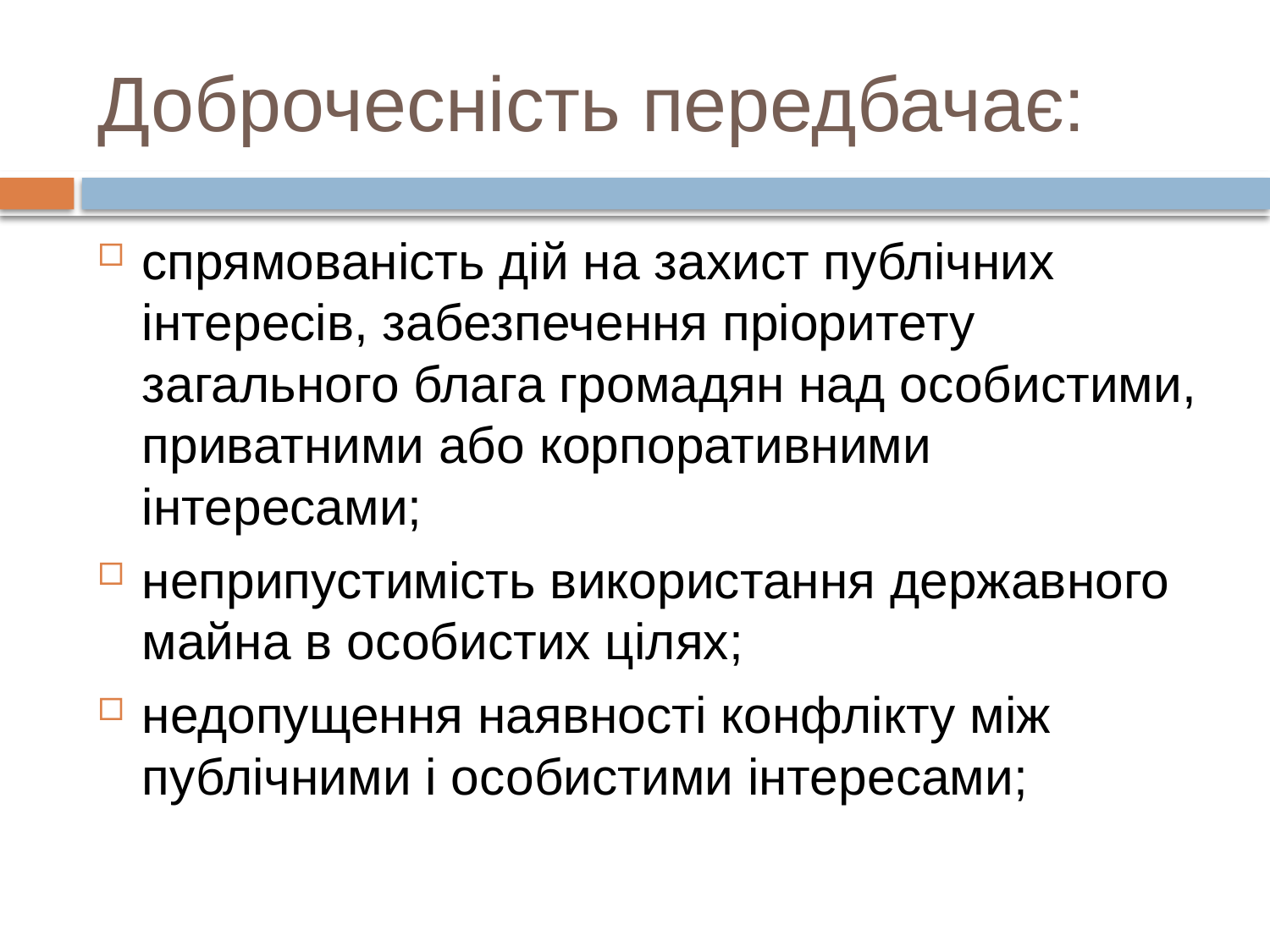

# Доброчесність передбачає:
спрямованість дій на захист публічних інтересів, забезпечення пріоритету загального блага громадян над особистими, приватними або корпоративними інтересами;
неприпустимість використання державного майна в особистих цілях;
недопущення наявності конфлікту між публічними і особистими інтересами;